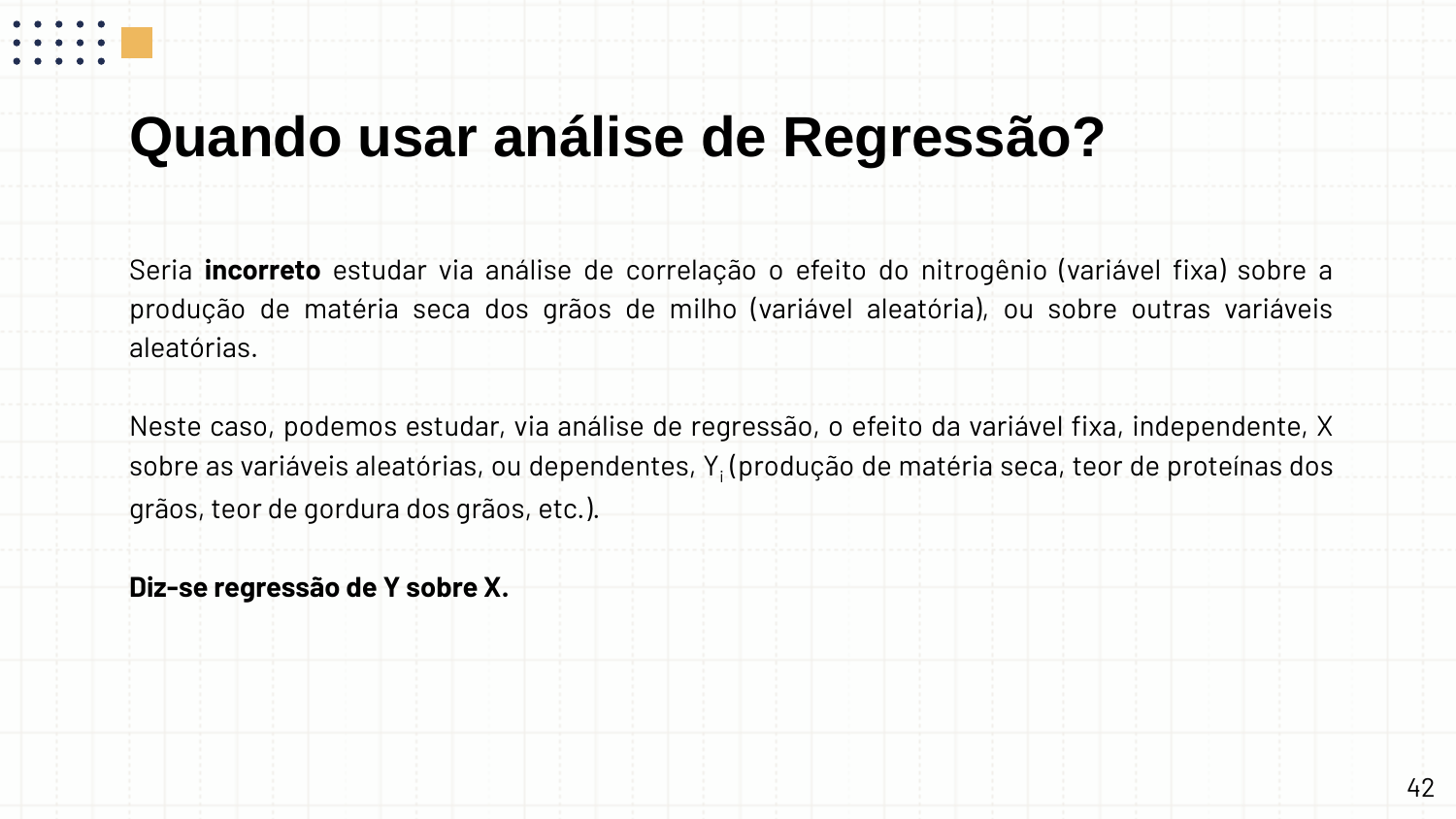

# Quando usar análise de Regressão?

Seria incorreto estudar via análise de correlação o efeito do nitrogênio (variável fixa) sobre a produção de matéria seca dos grãos de milho (variável aleatória), ou sobre outras variáveis aleatórias.

Neste caso, podemos estudar, via análise de regressão, o efeito da variável fixa, independente, X sobre as variáveis aleatórias, ou dependentes, Yi (produção de matéria seca, teor de proteínas dos grãos, teor de gordura dos grãos, etc.).

Diz-se regressão de Y sobre X.

42